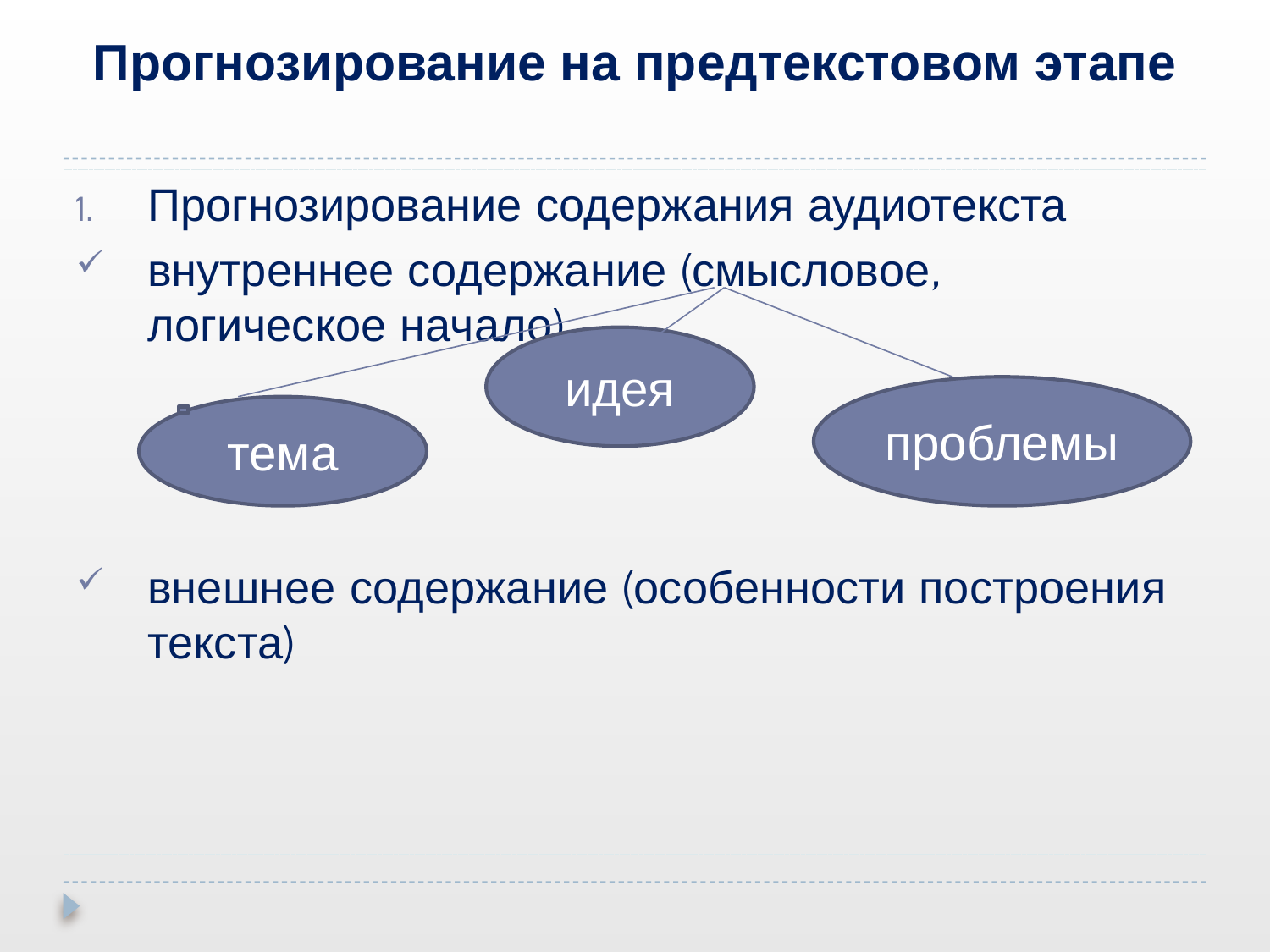

# Прогнозирование на предтекстовом этапе
Прогнозирование содержания аудиотекста
внутреннее содержание (смысловое, логическое начало)

внешнее содержание (особенности построения текста)
идея
проблемы
тема